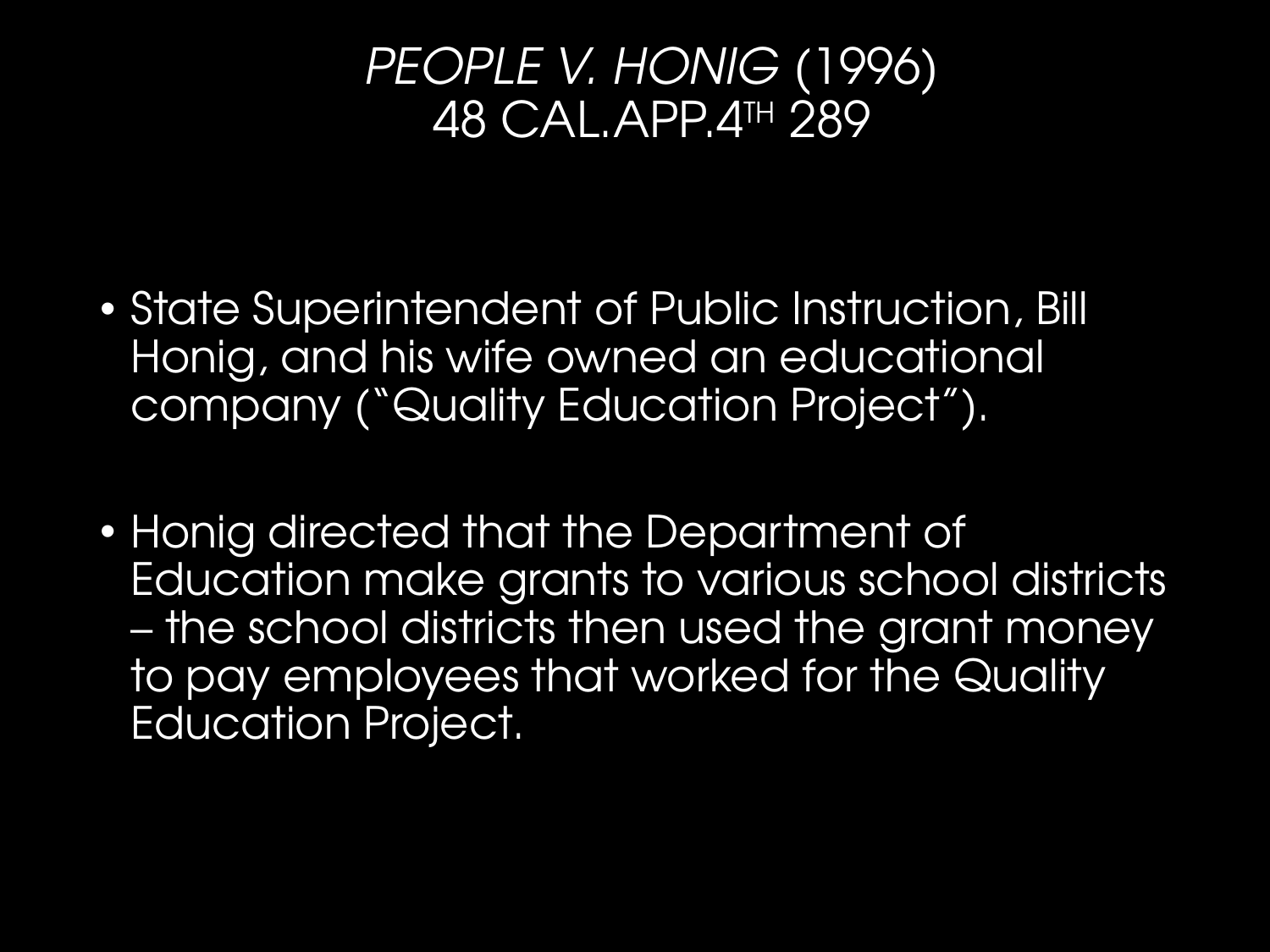

# People v. Honig (1996) 48 Cal.App.4th 289
State Superintendent of Public Instruction, Bill Honig, and his wife owned an educational company (“Quality Education Project”).

Honig directed that the Department of Education make grants to various school districts – the school districts then used the grant money to pay employees that worked for the Quality Education Project.